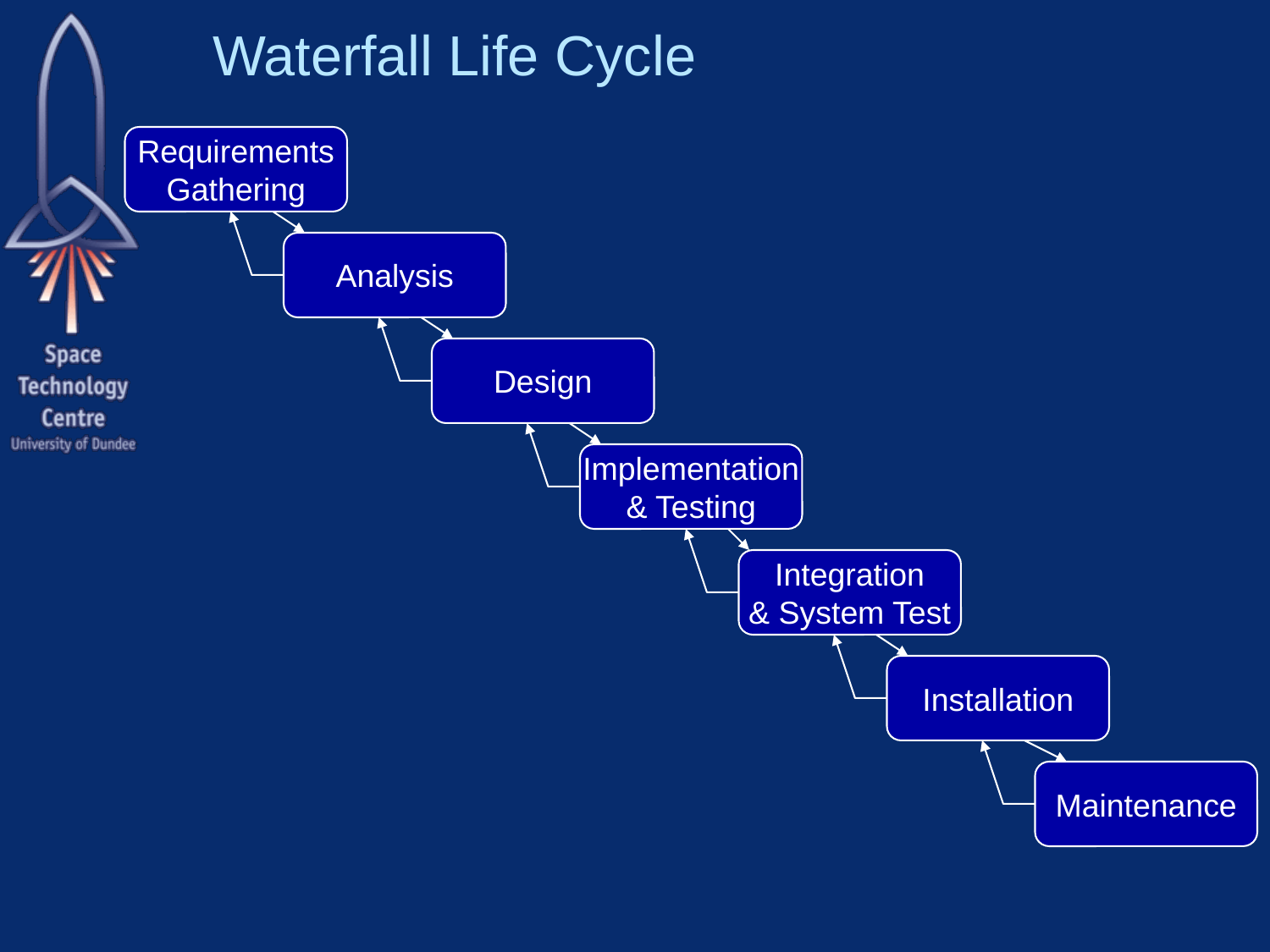

# Waterfall Life Cycle
Requirements
Gathering

Analysis

Design

Implementation
& Testing

Integration
& System Test

Installation

Maintenance